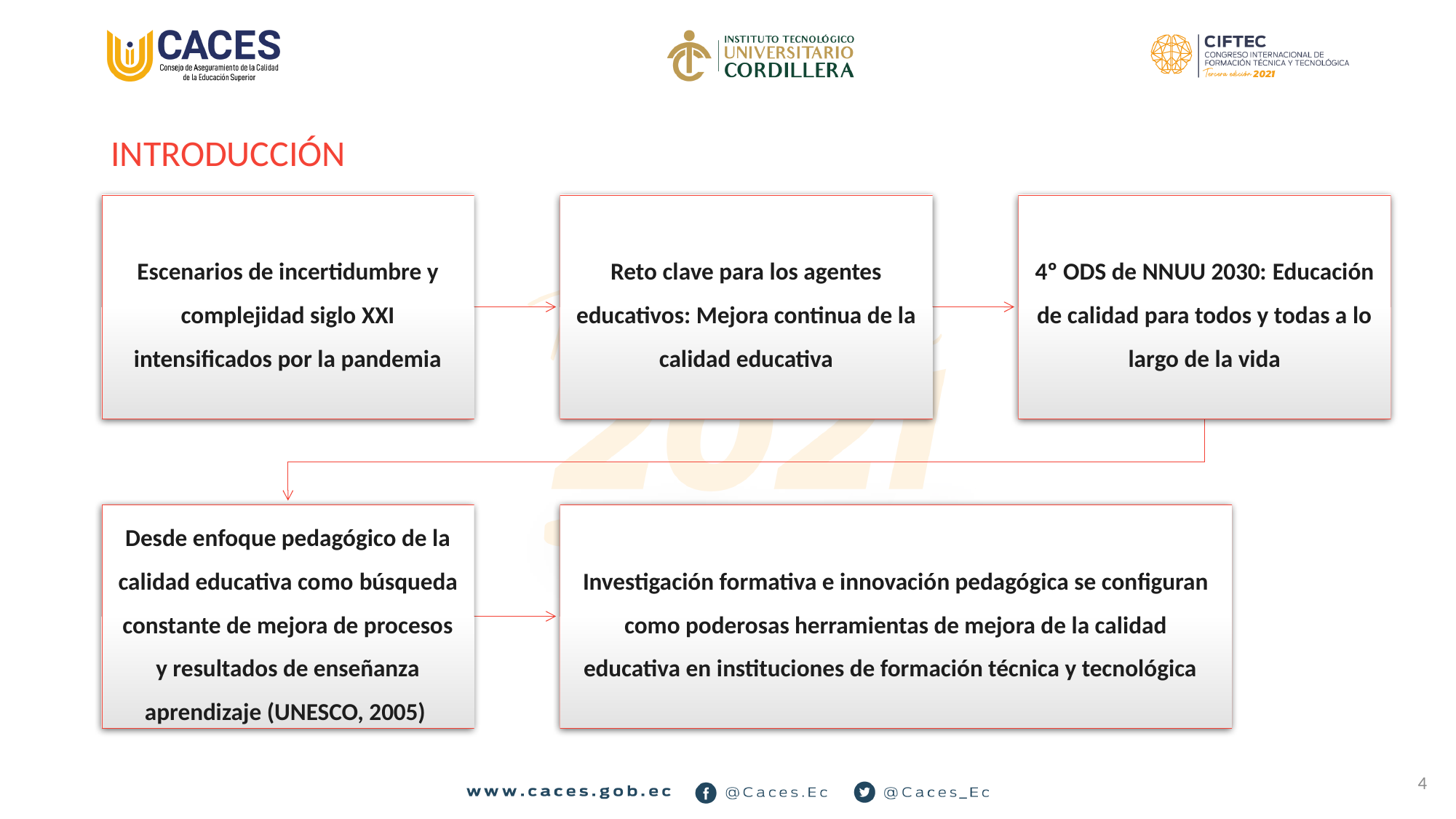

# INTRODUCCIÓN

Escenarios de incertidumbre y complejidad siglo XXI intensificados por la pandemia

Reto clave para los agentes educativos: Mejora continua de la calidad educativa

4º ODS de NNUU 2030: Educación de calidad para todos y todas a lo largo de la vida

Desde enfoque pedagógico de la calidad educativa como búsqueda constante de mejora de procesos y resultados de enseñanza aprendizaje (UNESCO, 2005)
Investigación formativa e innovación pedagógica se configuran como poderosas herramientas de mejora de la calidad educativa en instituciones de formación técnica y tecnológica
4